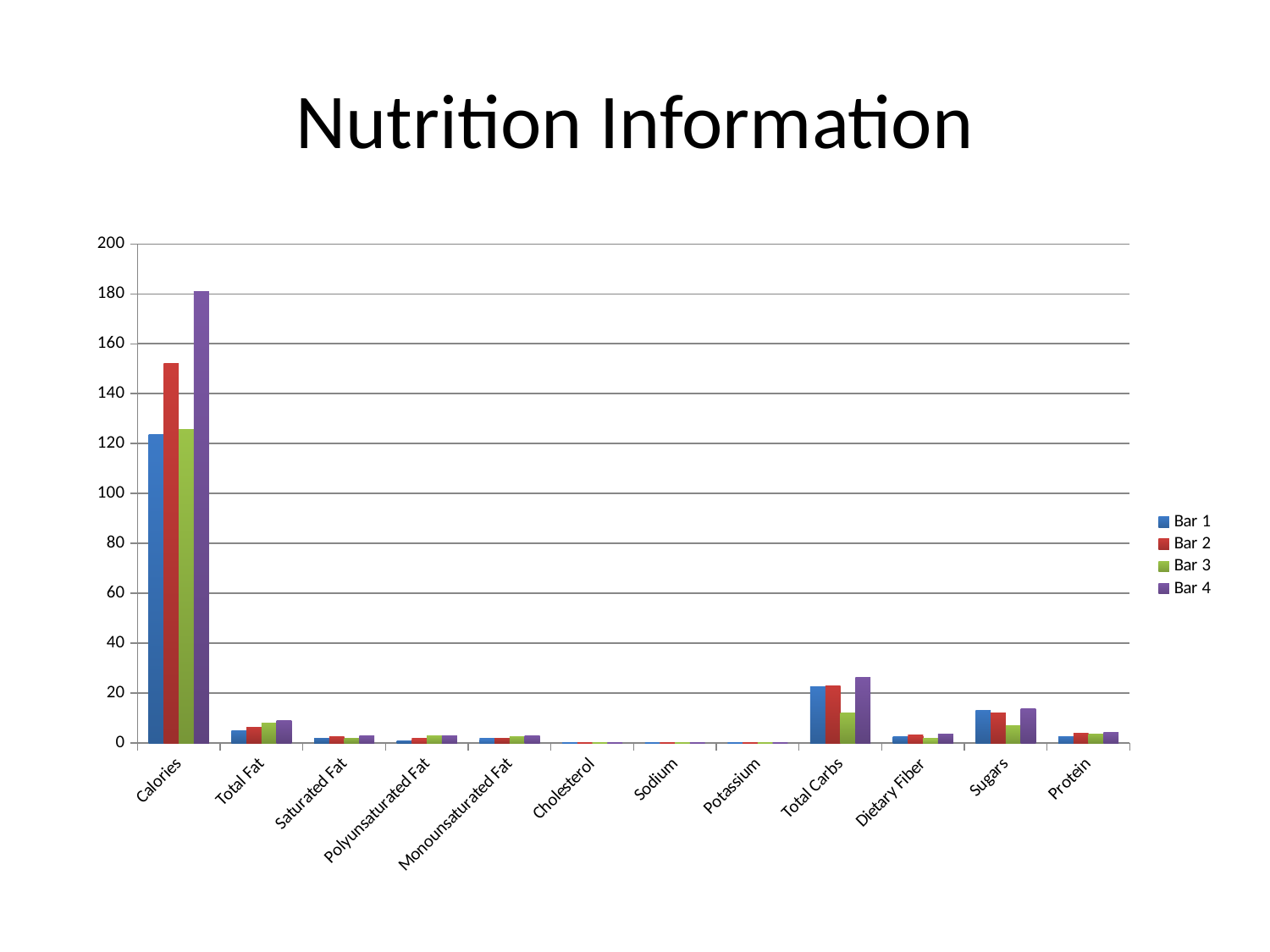

# Nutrition Information

### Chart

| Category | Bar 1 | Bar 2 | Bar 3 | Bar 4 |
|---|---|---|---|---|
| Calories | 123.6 | 152.2 | 125.7 | 181.0 |
| Total Fat | 5.0 | 6.3 | 8.0 | 8.8 |
| Saturated Fat | 2.0 | 2.5 | 2.0 | 2.8 |
| Polyunsaturated Fat | 0.9 | 1.7 | 2.9 | 2.8 |
| Monounsaturated Fat | 1.7 | 1.8 | 2.7 | 2.9 |
| Cholesterol | 0.0 | 0.0 | 0.0 | 0.0 |
| Sodium | 0.0323 | 0.0362 | 0.0562 | 0.0314 |
| Potassium | 0.1444 | 0.2301 | 0.1625 | 0.265 |
| Total Carbs | 22.5 | 23.0 | 12.0 | 26.4 |
| Dietary Fiber | 2.4 | 3.1 | 1.7 | 3.4 |
| Sugars | 13.1 | 12.0 | 7.1 | 13.8 |
| Protein | 2.7 | 3.9 | 3.7 | 4.3 |